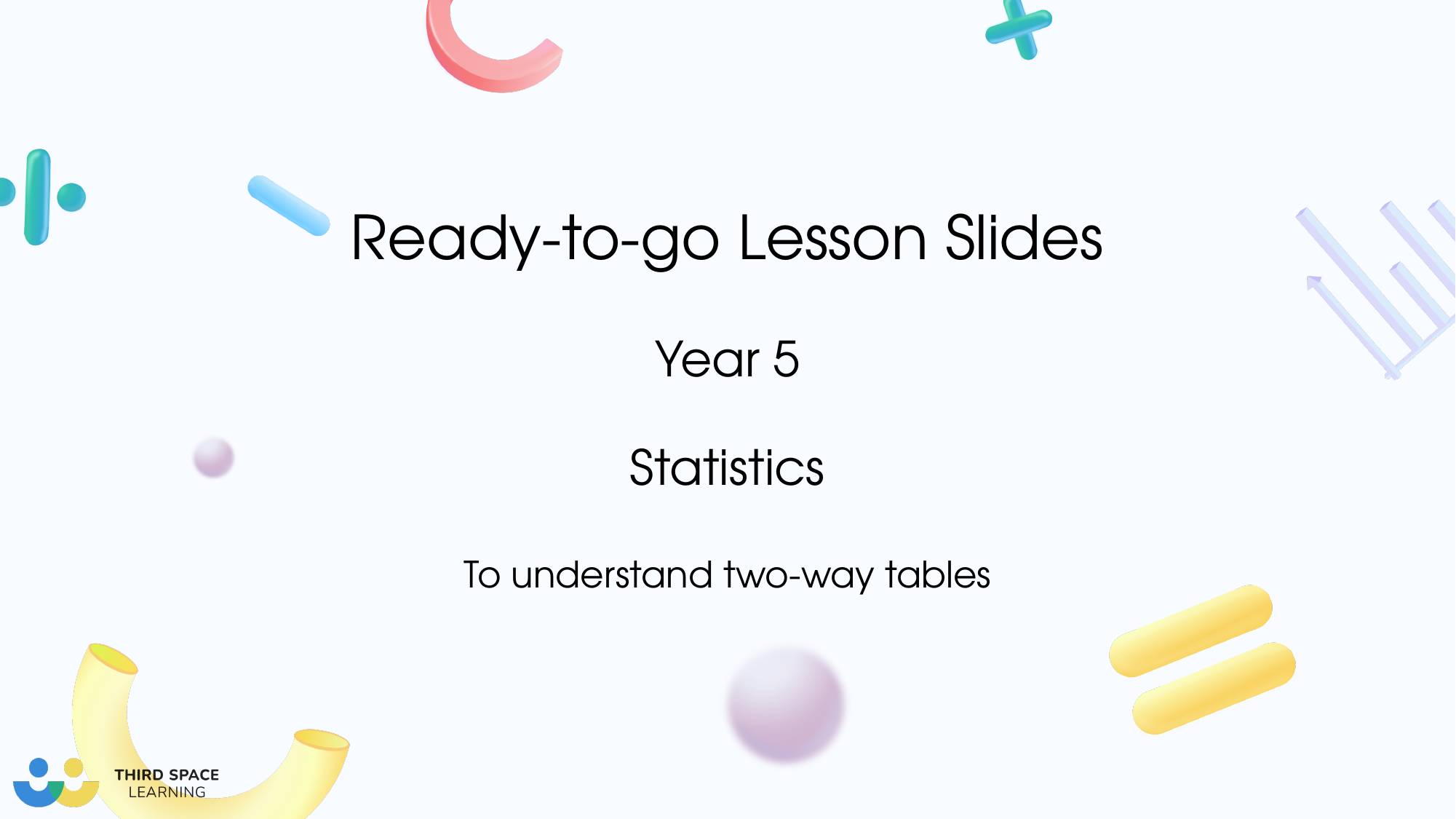

Year 5
Statistics
To understand two-way tables